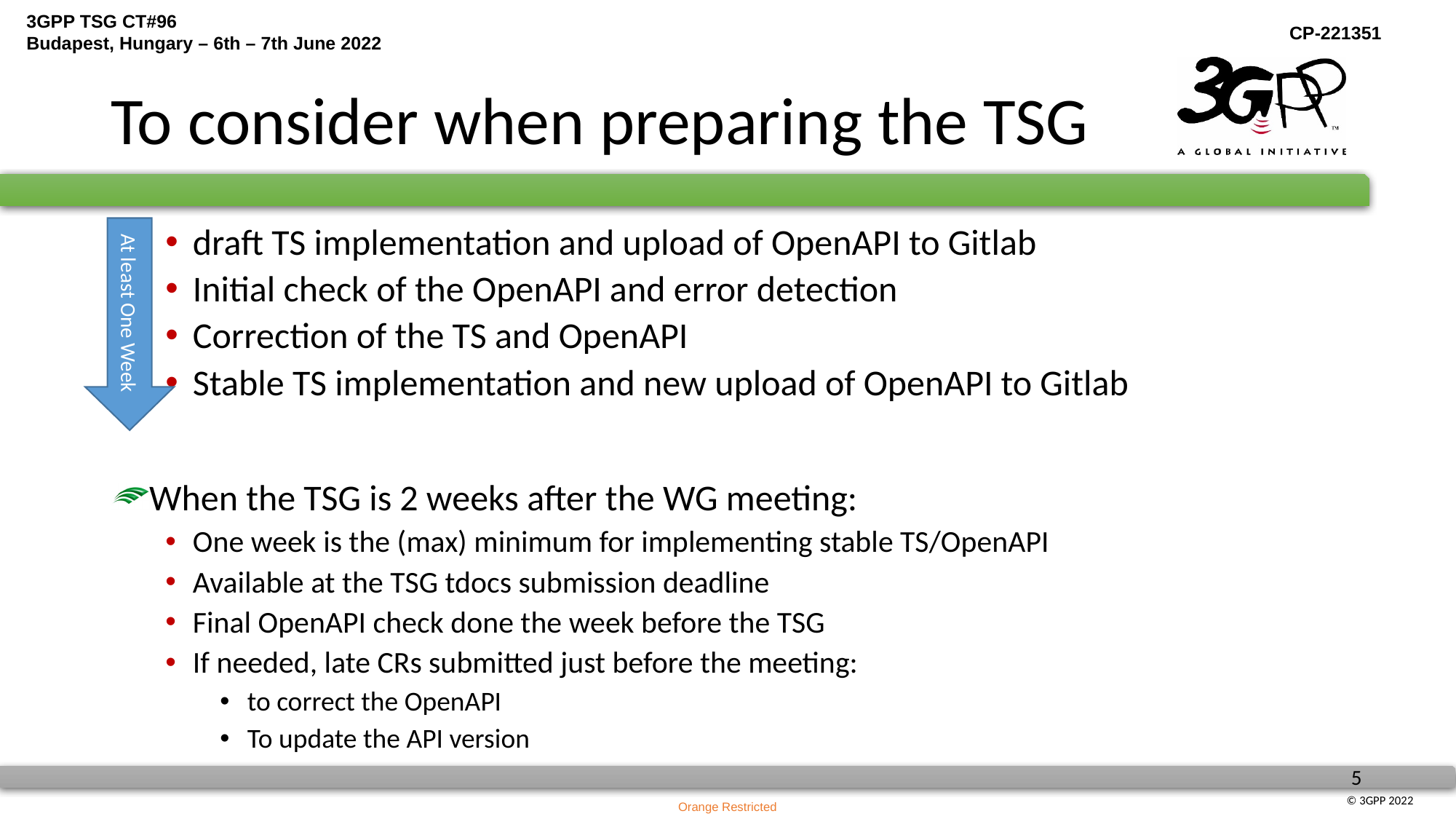

# To consider when preparing the TSG
draft TS implementation and upload of OpenAPI to Gitlab
Initial check of the OpenAPI and error detection
Correction of the TS and OpenAPI
Stable TS implementation and new upload of OpenAPI to Gitlab

When the TSG is 2 weeks after the WG meeting:
One week is the (max) minimum for implementing stable TS/OpenAPI
Available at the TSG tdocs submission deadline
Final OpenAPI check done the week before the TSG
If needed, late CRs submitted just before the meeting:
to correct the OpenAPI
To update the API version

At least One Week